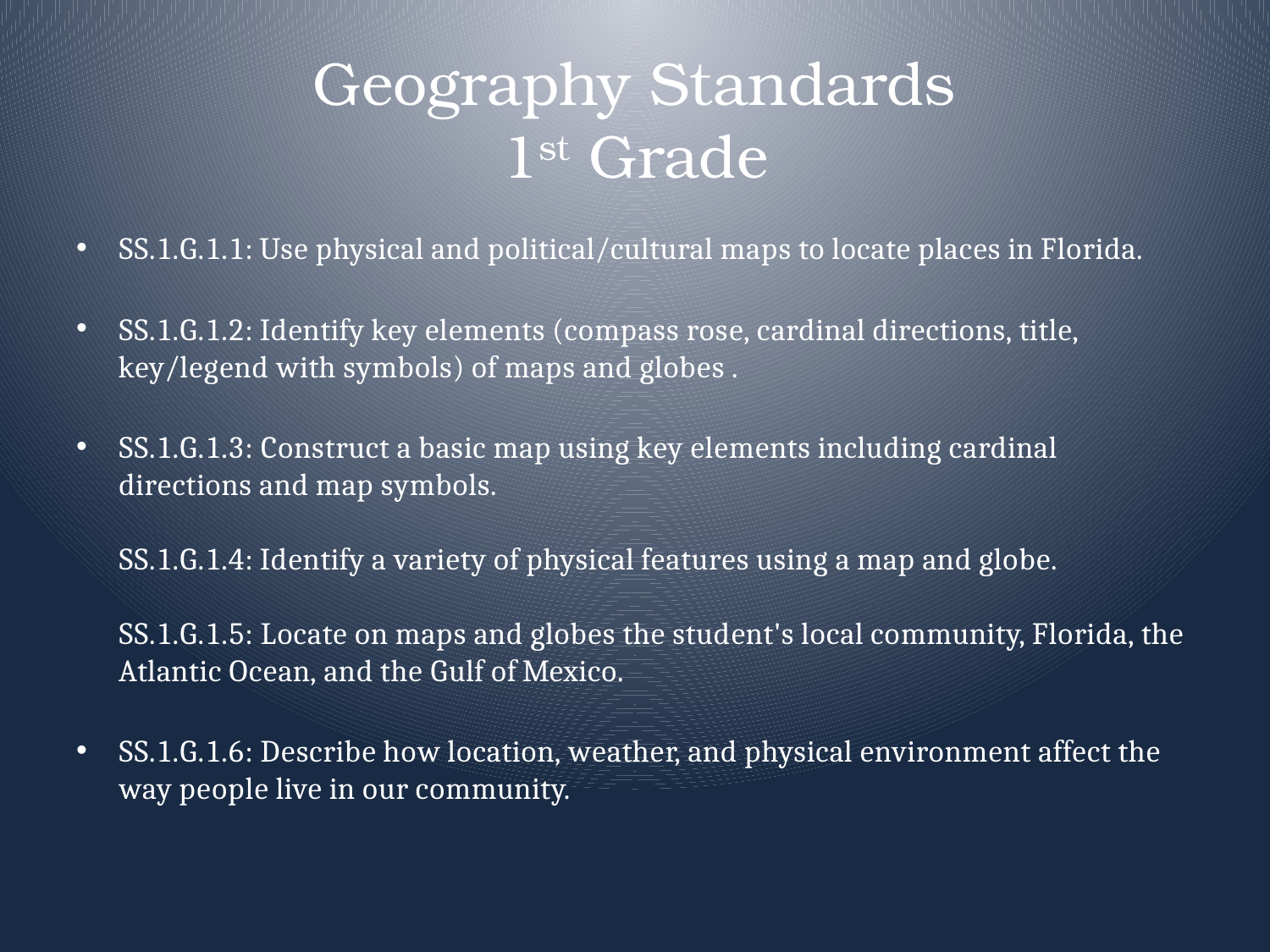

# Geography Standards 1st Grade
SS.1.G.1.1: Use physical and political/cultural maps to locate places in Florida.
SS.1.G.1.2: Identify key elements (compass rose, cardinal directions, title, key/legend with symbols) of maps and globes .
SS.1.G.1.3: Construct a basic map using key elements including cardinal directions and map symbols.
SS.1.G.1.4: Identify a variety of physical features using a map and globe.
SS.1.G.1.5: Locate on maps and globes the student's local community, Florida, the Atlantic Ocean, and the Gulf of Mexico.
SS.1.G.1.6: Describe how location, weather, and physical environment affect the way people live in our community.